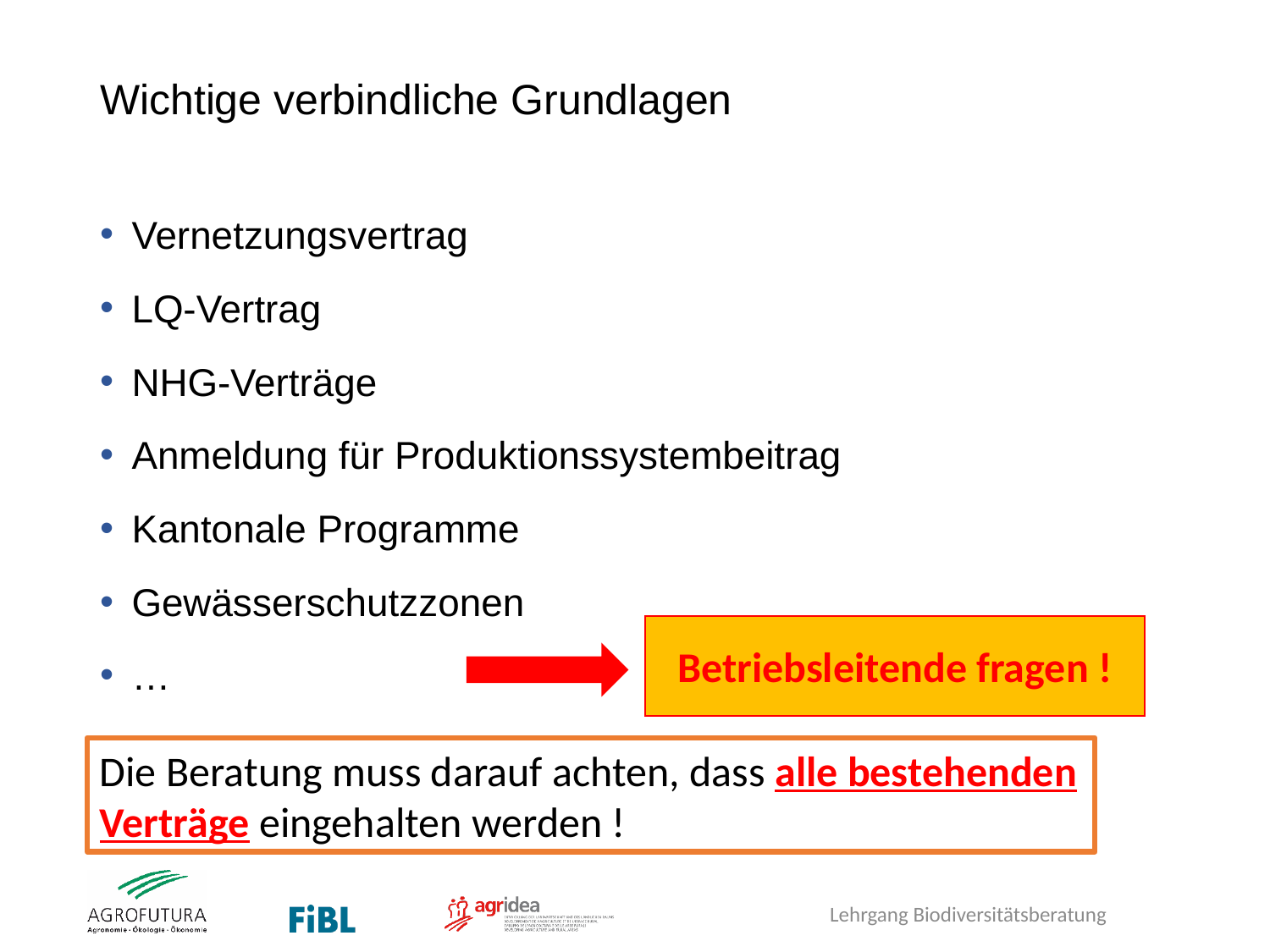

# Wichtige verbindliche Grundlagen
Vernetzungsvertrag
LQ-Vertrag
NHG-Verträge
Anmeldung für Produktionssystembeitrag
Kantonale Programme
Gewässerschutzzonen
…
Betriebsleitende fragen !

Die Beratung muss darauf achten, dass alle bestehenden Verträge eingehalten werden !
Lehrgang Biodiversitätsberatung